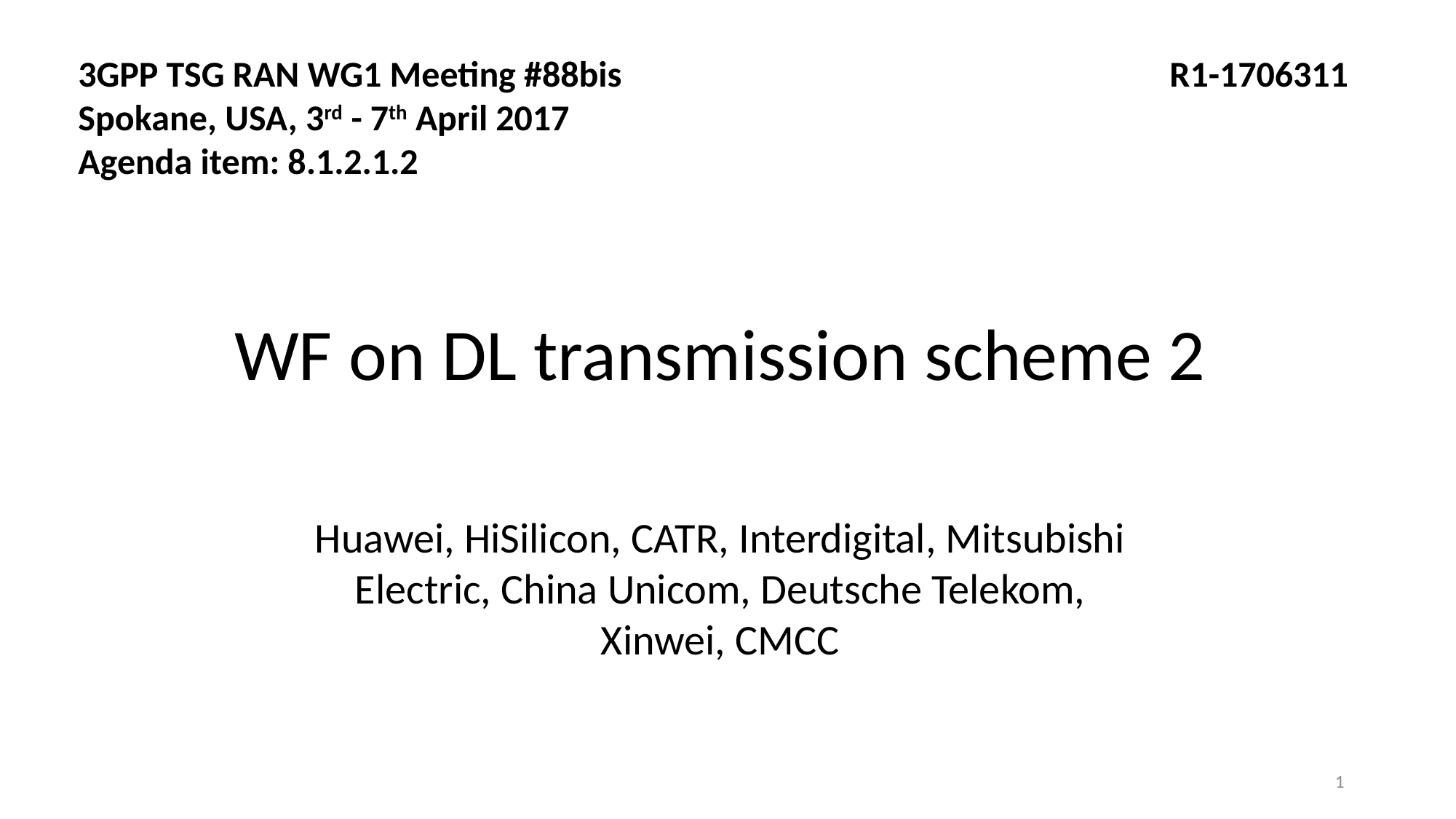

3GPP TSG RAN WG1 Meeting #88bis                                      			R1-1706311
Spokane, USA, 3rd - 7th April 2017
Agenda item: 8.1.2.1.2
WF on DL transmission scheme 2

Huawei, HiSilicon, CATR, Interdigital, Mitsubishi Electric, China Unicom, Deutsche Telekom, Xinwei, CMCC
1